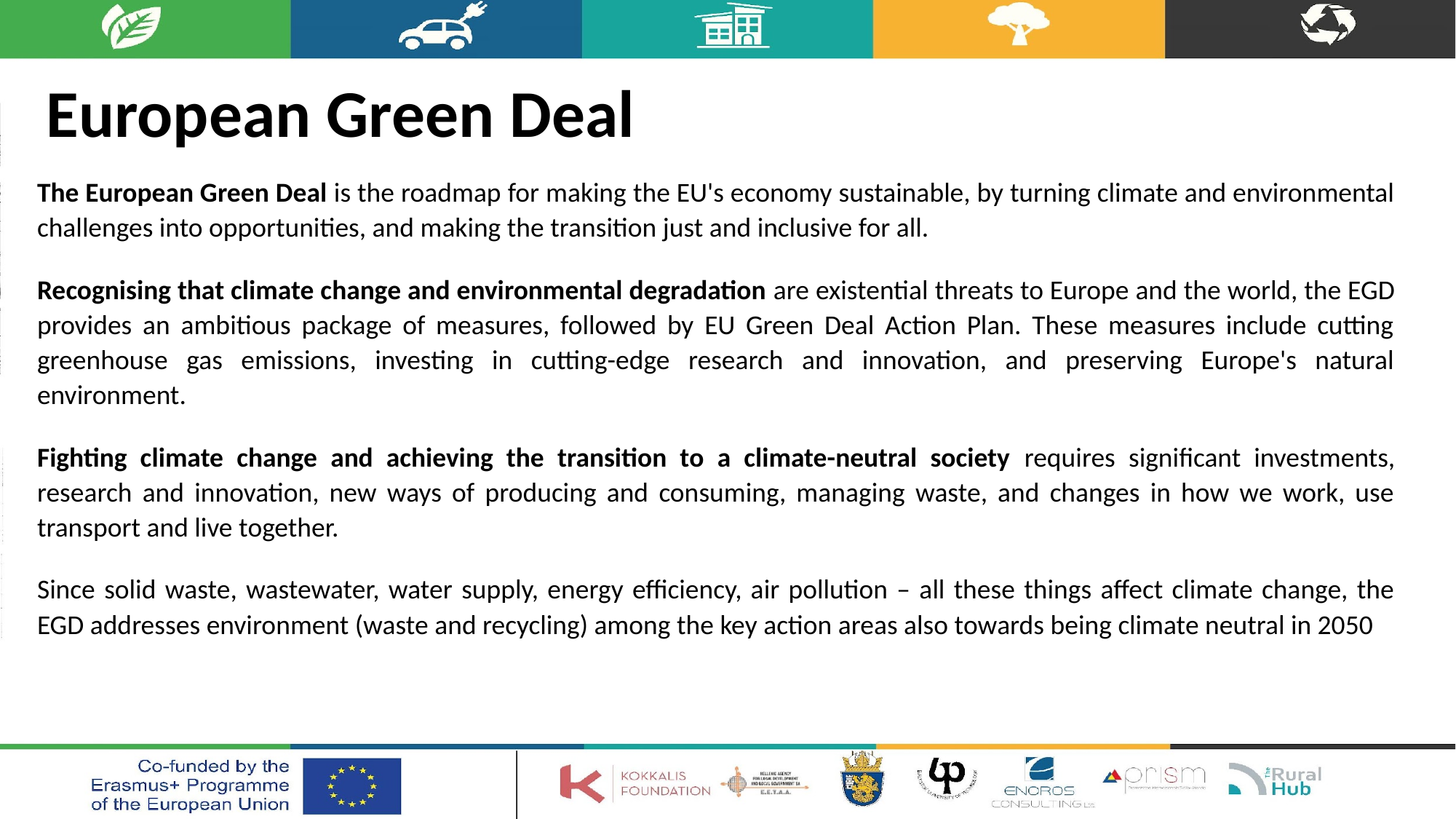

# European Green Deal
The European Green Deal is the roadmap for making the EU's economy sustainable, by turning climate and environmental challenges into opportunities, and making the transition just and inclusive for all.
Recognising that climate change and environmental degradation are existential threats to Europe and the world, the EGD provides an ambitious package of measures, followed by EU Green Deal Action Plan. These measures include cutting greenhouse gas emissions, investing in cutting-edge research and innovation, and preserving Europe's natural environment.
Fighting climate change and achieving the transition to a climate-neutral society requires significant investments, research and innovation, new ways of producing and consuming, managing waste, and changes in how we work, use transport and live together.
Since solid waste, wastewater, water supply, energy efficiency, air pollution – all these things affect climate change, the EGD addresses environment (waste and recycling) among the key action areas also towards being climate neutral in 2050